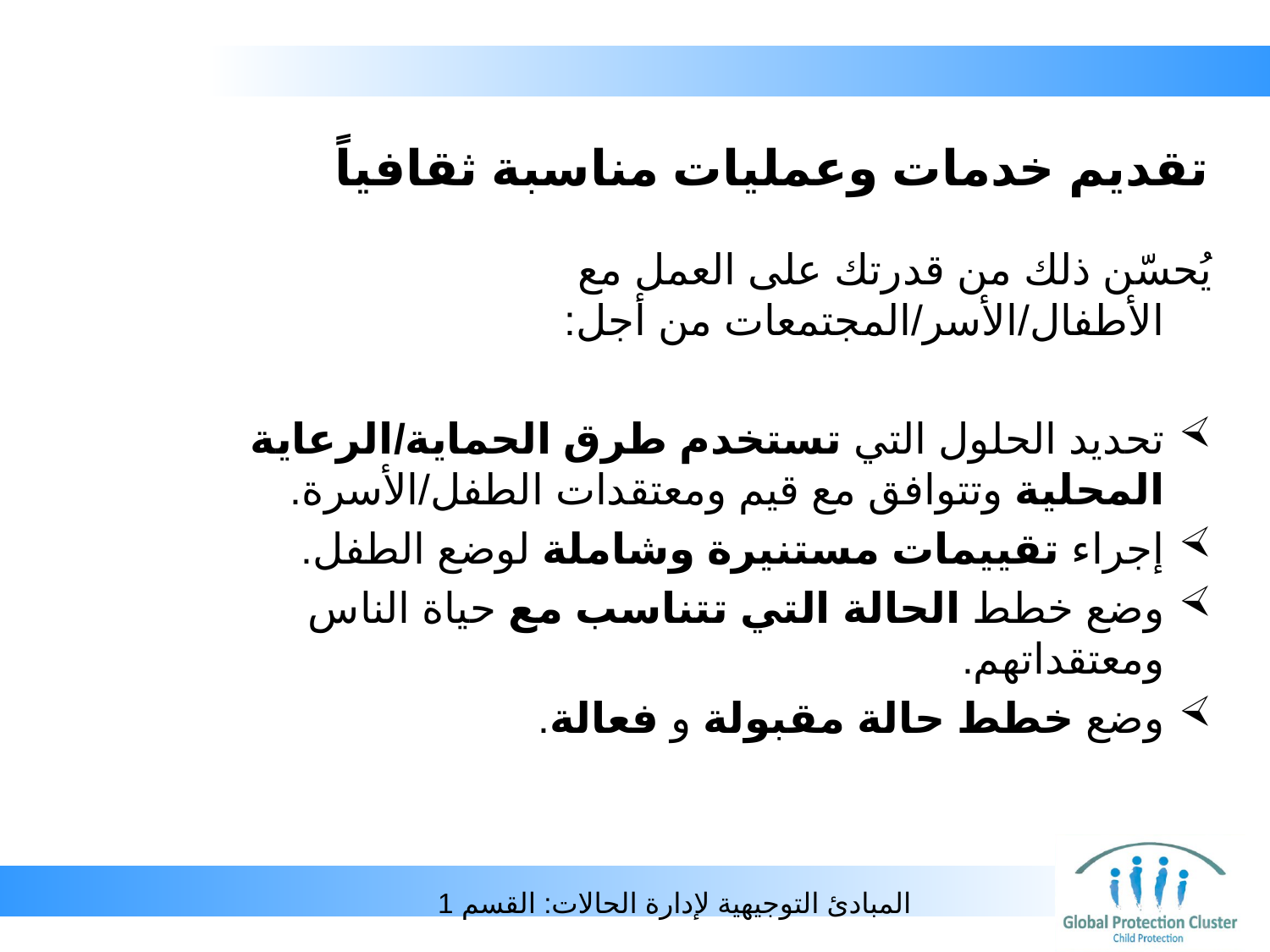

# تقديم خدمات وعمليات مناسبة ثقافياً
يُحسّن ذلك من قدرتك على العمل مع الأطفال/الأسر/المجتمعات من أجل:

تحديد الحلول التي تستخدم طرق الحماية/الرعاية المحلية وتتوافق مع قيم ومعتقدات الطفل/الأسرة.
إجراء تقييمات مستنيرة وشاملة لوضع الطفل.
وضع خطط الحالة التي تتناسب مع حياة الناس ومعتقداتهم.
وضع خطط حالة مقبولة و فعالة.

المبادئ التوجيهية لإدارة الحالات: القسم 1